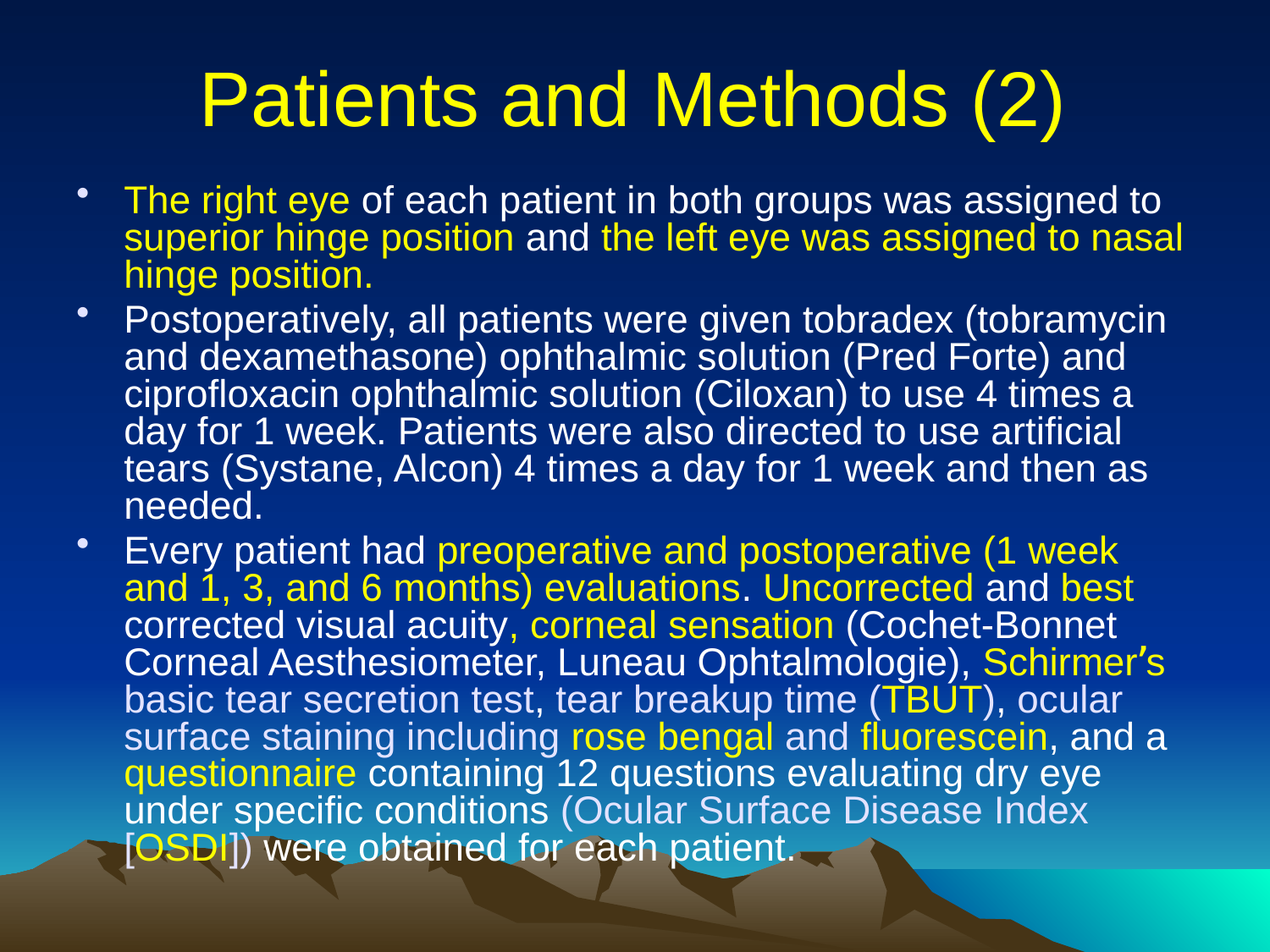

# Patients and Methods (2)
The right eye of each patient in both groups was assigned to superior hinge position and the left eye was assigned to nasal hinge position.
Postoperatively, all patients were given tobradex (tobramycin and dexamethasone) ophthalmic solution (Pred Forte) and ciprofloxacin ophthalmic solution (Ciloxan) to use 4 times a day for 1 week. Patients were also directed to use artificial tears (Systane, Alcon) 4 times a day for 1 week and then as needed.
Every patient had preoperative and postoperative (1 week and 1, 3, and 6 months) evaluations. Uncorrected and best corrected visual acuity, corneal sensation (Cochet-Bonnet Corneal Aesthesiometer, Luneau Ophtalmologie), Schirmer’s basic tear secretion test, tear breakup time (TBUT), ocular surface staining including rose bengal and fluorescein, and a questionnaire containing 12 questions evaluating dry eye under specific conditions (Ocular Surface Disease Index [OSDI]) were obtained for each patient.